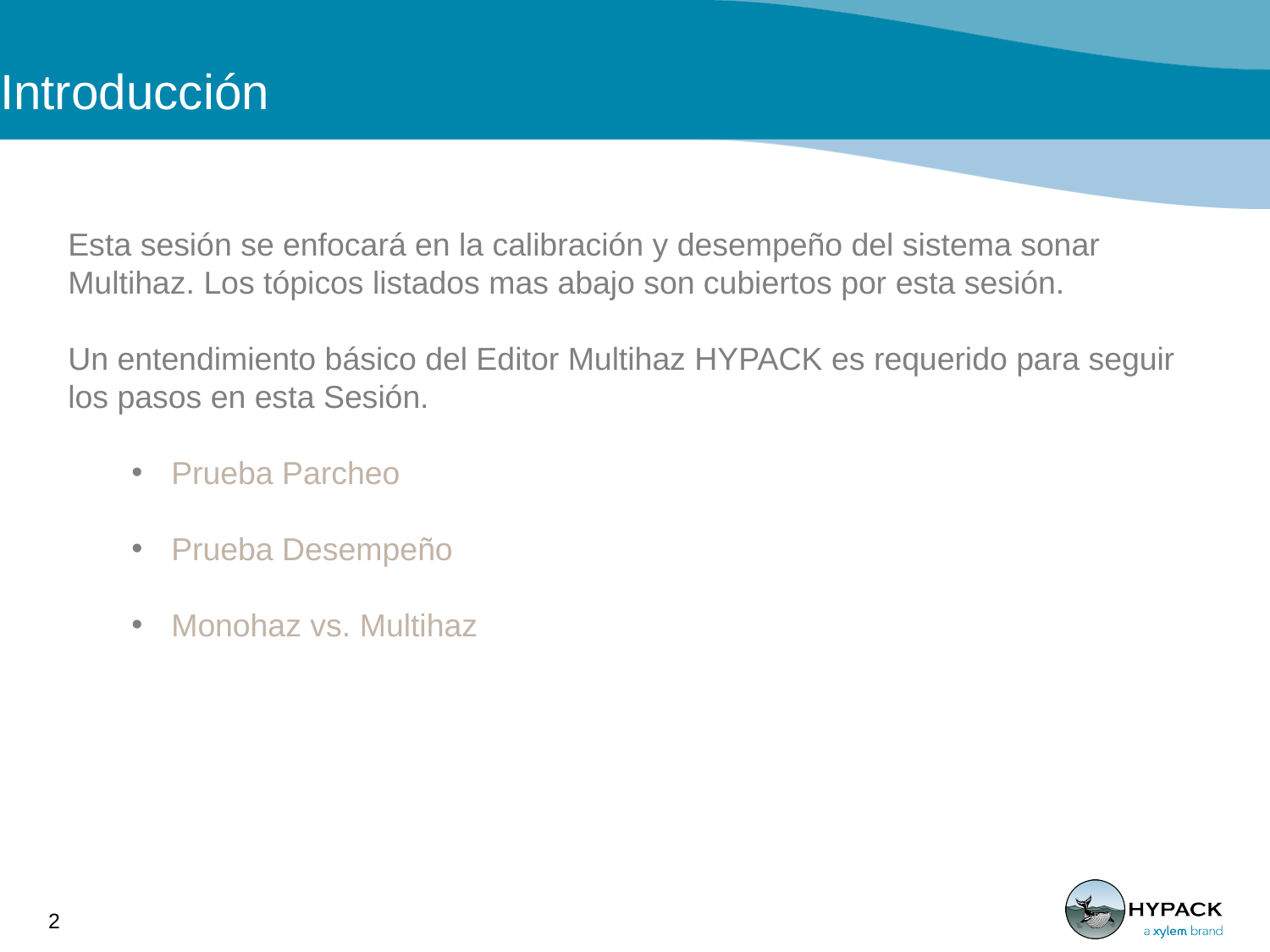

# Introducción

Esta sesión se enfocará en la calibración y desempeño del sistema sonar Multihaz. Los tópicos listados mas abajo son cubiertos por esta sesión.

Un entendimiento básico del Editor Multihaz HYPACK es requerido para seguir los pasos en esta Sesión.

Prueba Parcheo

Prueba Desempeño

Monohaz vs. Multihaz
2